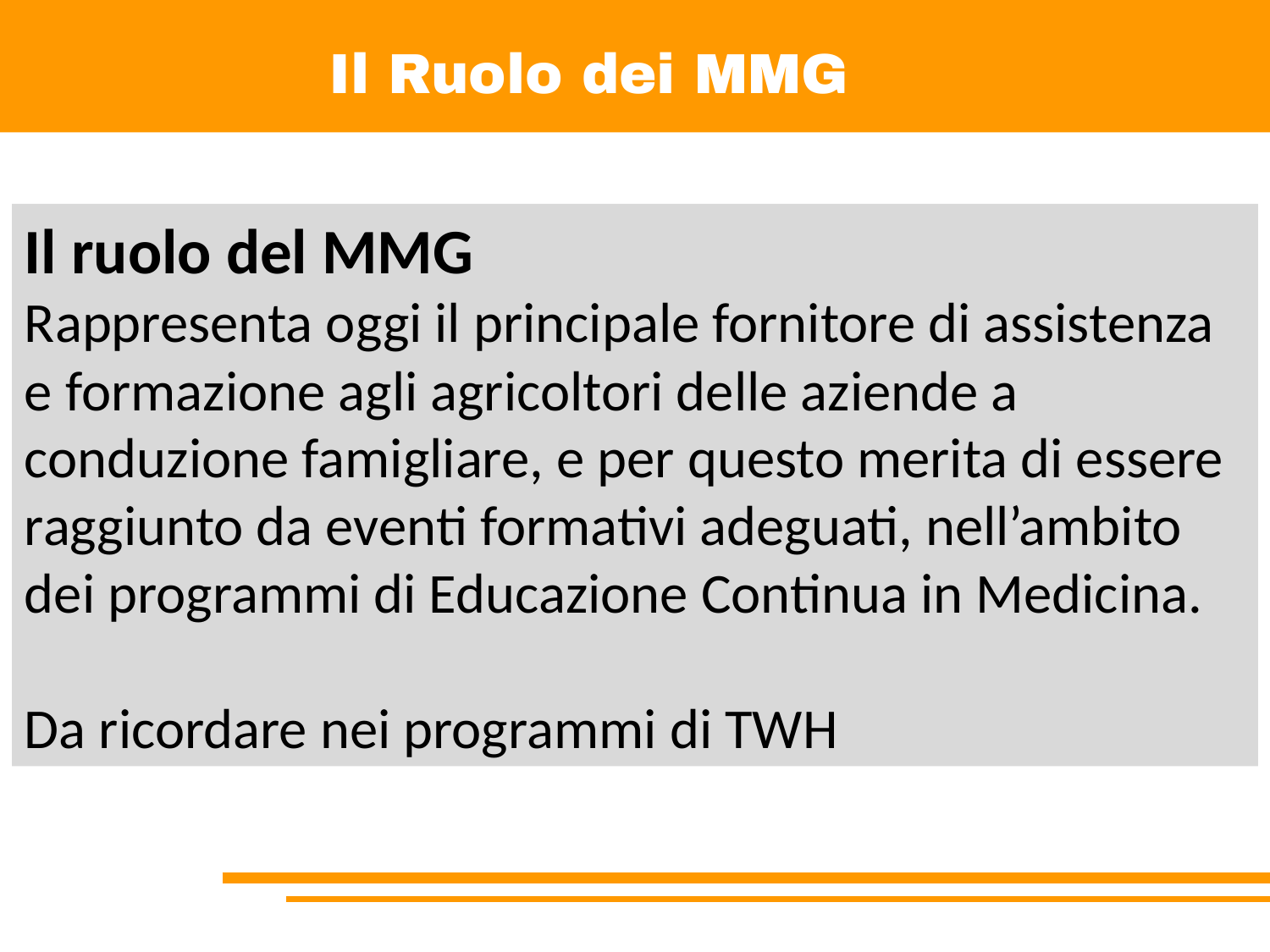

Il Ruolo dei MMG
Il ruolo del MMG
Rappresenta oggi il principale fornitore di assistenza e formazione agli agricoltori delle aziende a conduzione famigliare, e per questo merita di essere raggiunto da eventi formativi adeguati, nell’ambito dei programmi di Educazione Continua in Medicina.

Da ricordare nei programmi di TWH